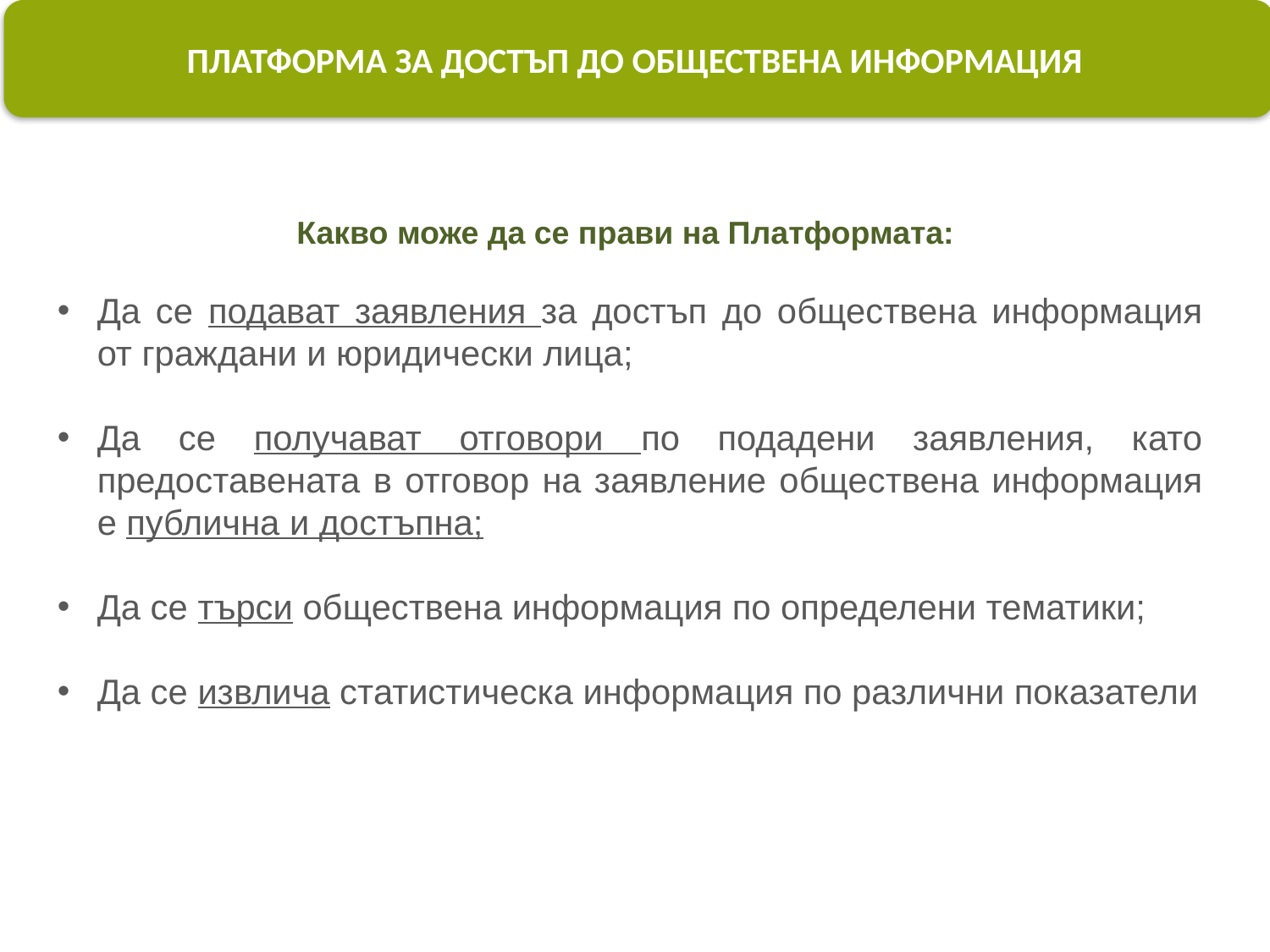

ПЛАТФОРМА ЗА ДОСТЪП ДО ОБЩЕСТВЕНА ИНФОРМАЦИЯ
Какво може да се прави на Платформата:

Да се подават заявления за достъп до обществена информация от граждани и юридически лица;

Да се получават отговори по подадени заявления, като предоставената в отговор на заявление обществена информация е публична и достъпна;

Да се търси обществена информация по определени тематики;

Да се извлича статистическа информация по различни показатели